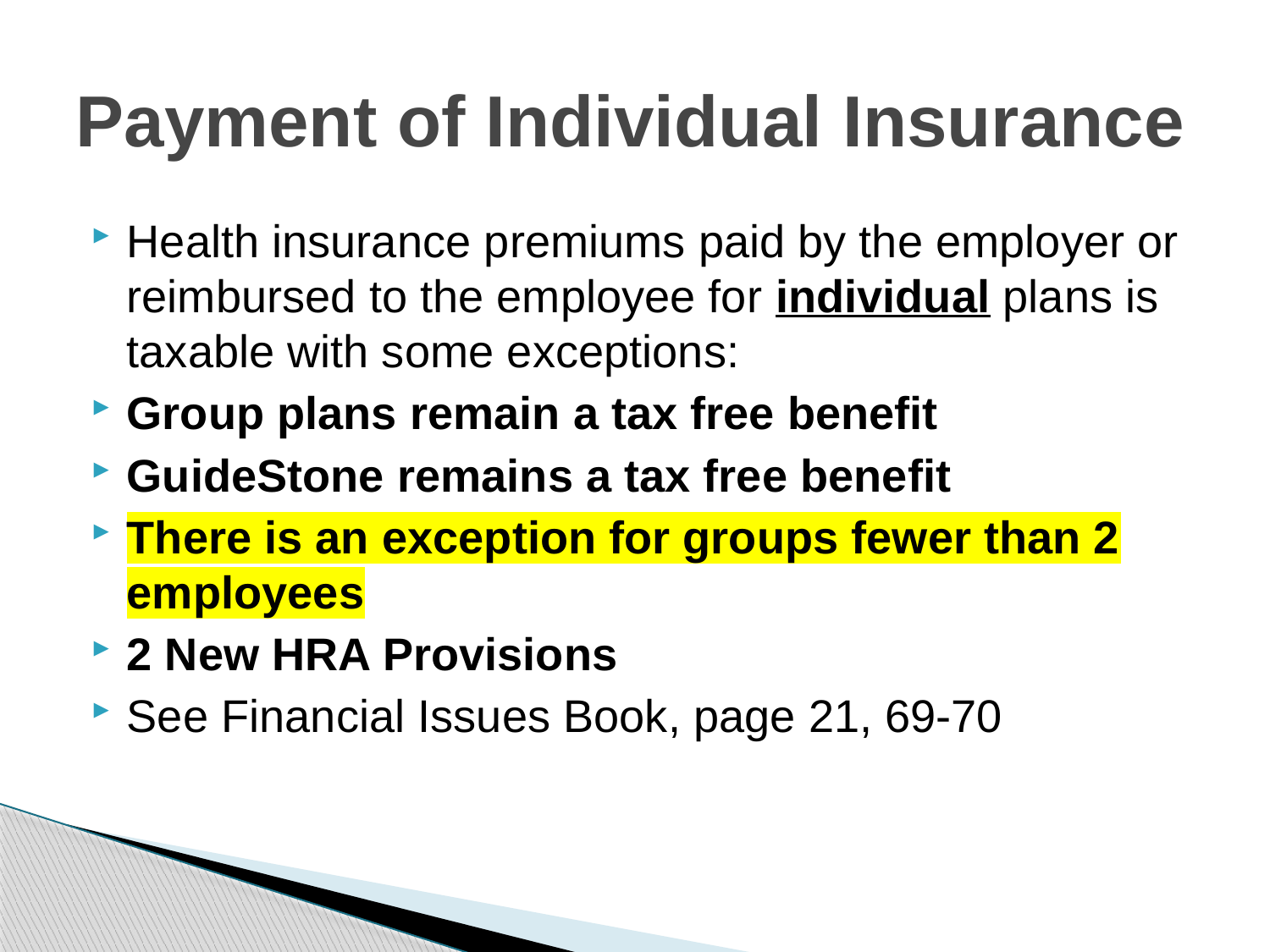

# Payment of Individual Insurance
Health insurance premiums paid by the employer or reimbursed to the employee for individual plans is taxable with some exceptions:
Group plans remain a tax free benefit
GuideStone remains a tax free benefit
There is an exception for groups fewer than 2 employees
2 New HRA Provisions
See Financial Issues Book, page 21, 69-70